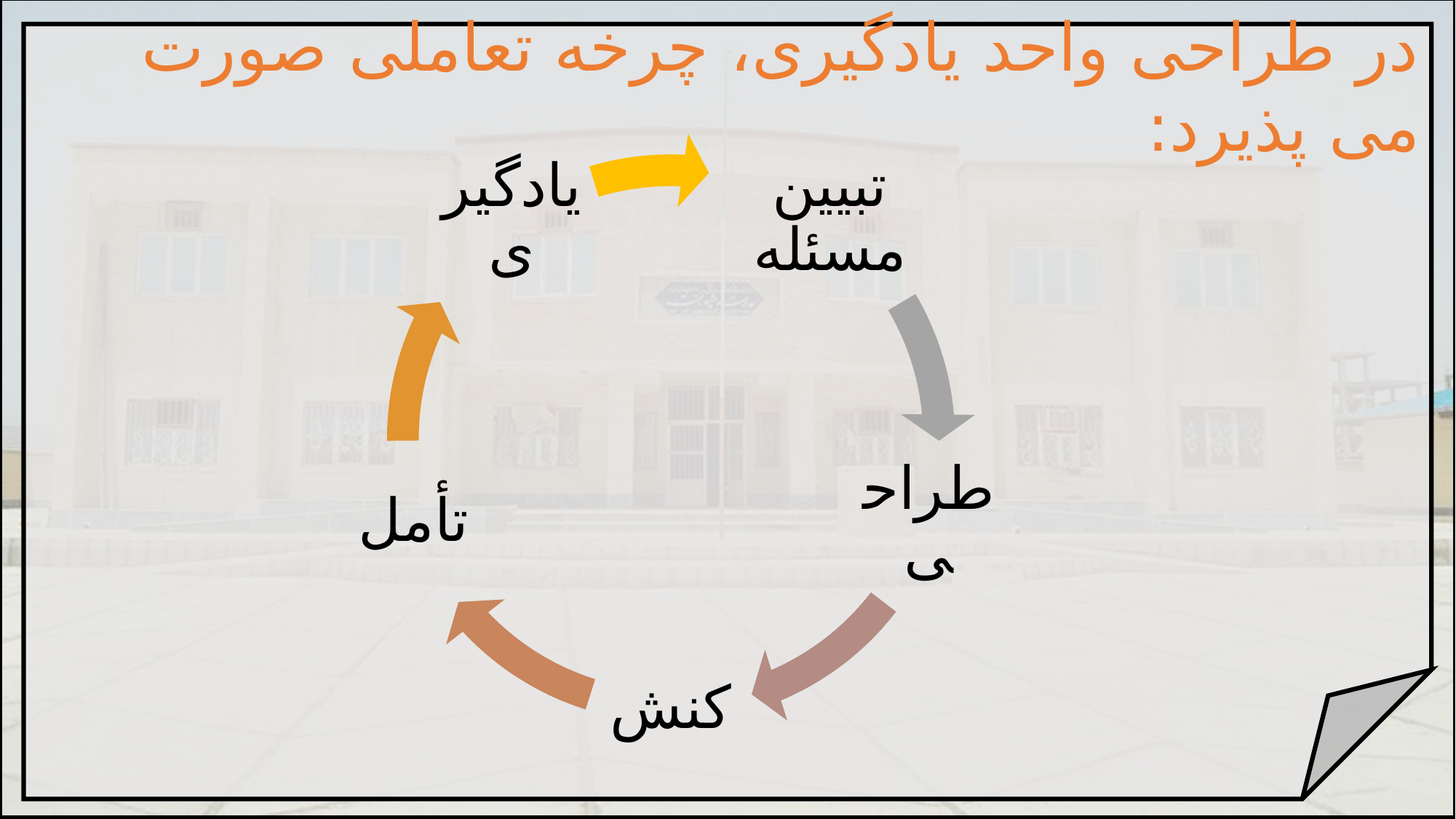

در طراحی واحد یادگیری، چرخه تعاملی صورت می پذیرد:

تبیین مسئله
طراحی
کنش
تأمل
یادگیری